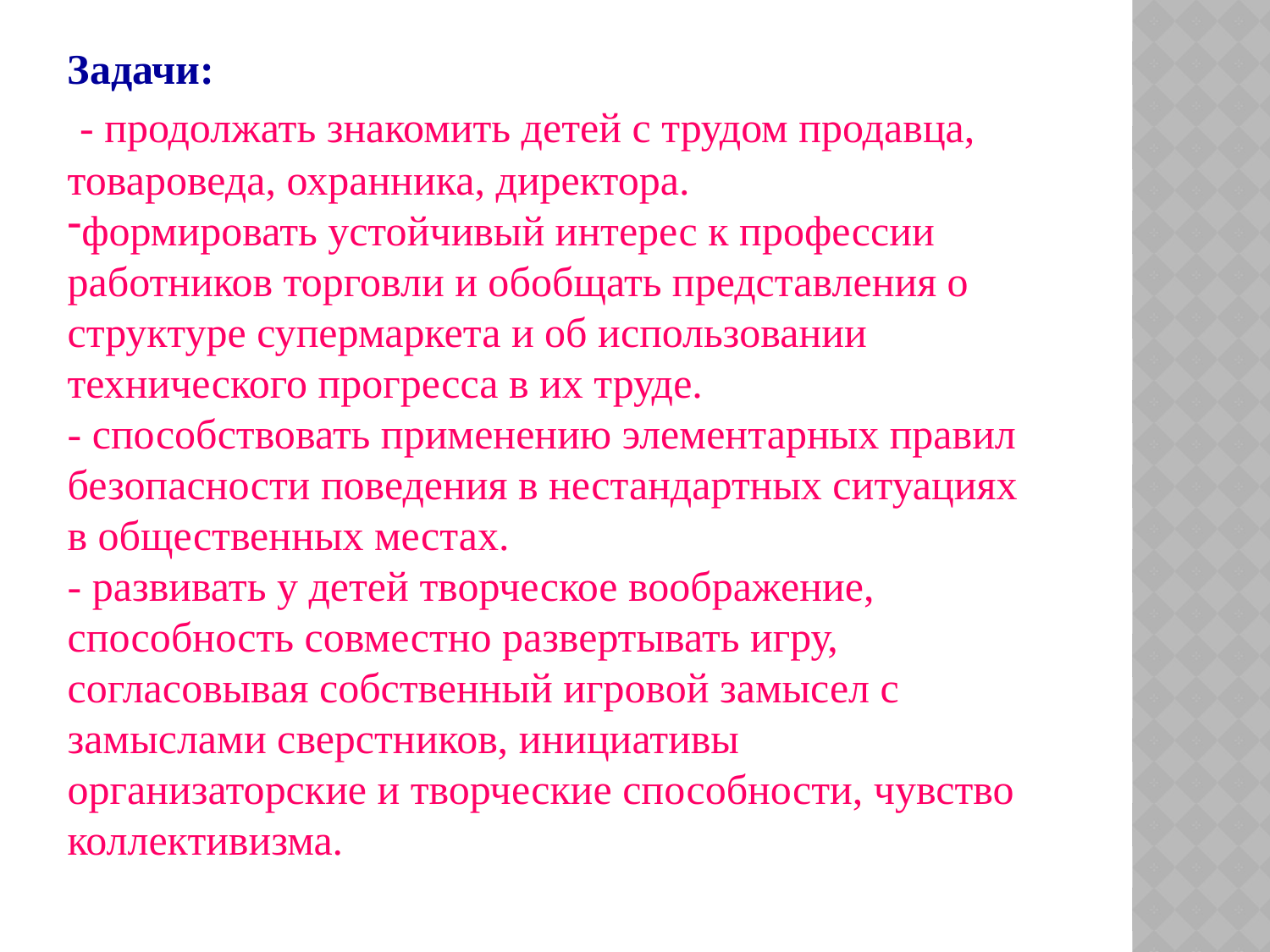

Задачи:
 - продолжать знакомить детей с трудом продавца, товароведа, охранника, директора.
формировать устойчивый интерес к профессии работников торговли и обобщать представления о структуре супермаркета и об использовании технического прогресса в их труде.
- способствовать применению элементарных правил безопасности поведения в нестандартных ситуациях в общественных местах.
- развивать у детей творческое воображение, способность совместно развертывать игру, согласовывая собственный игровой замысел с замыслами сверстников, инициативы организаторские и творческие способности, чувство коллективизма.